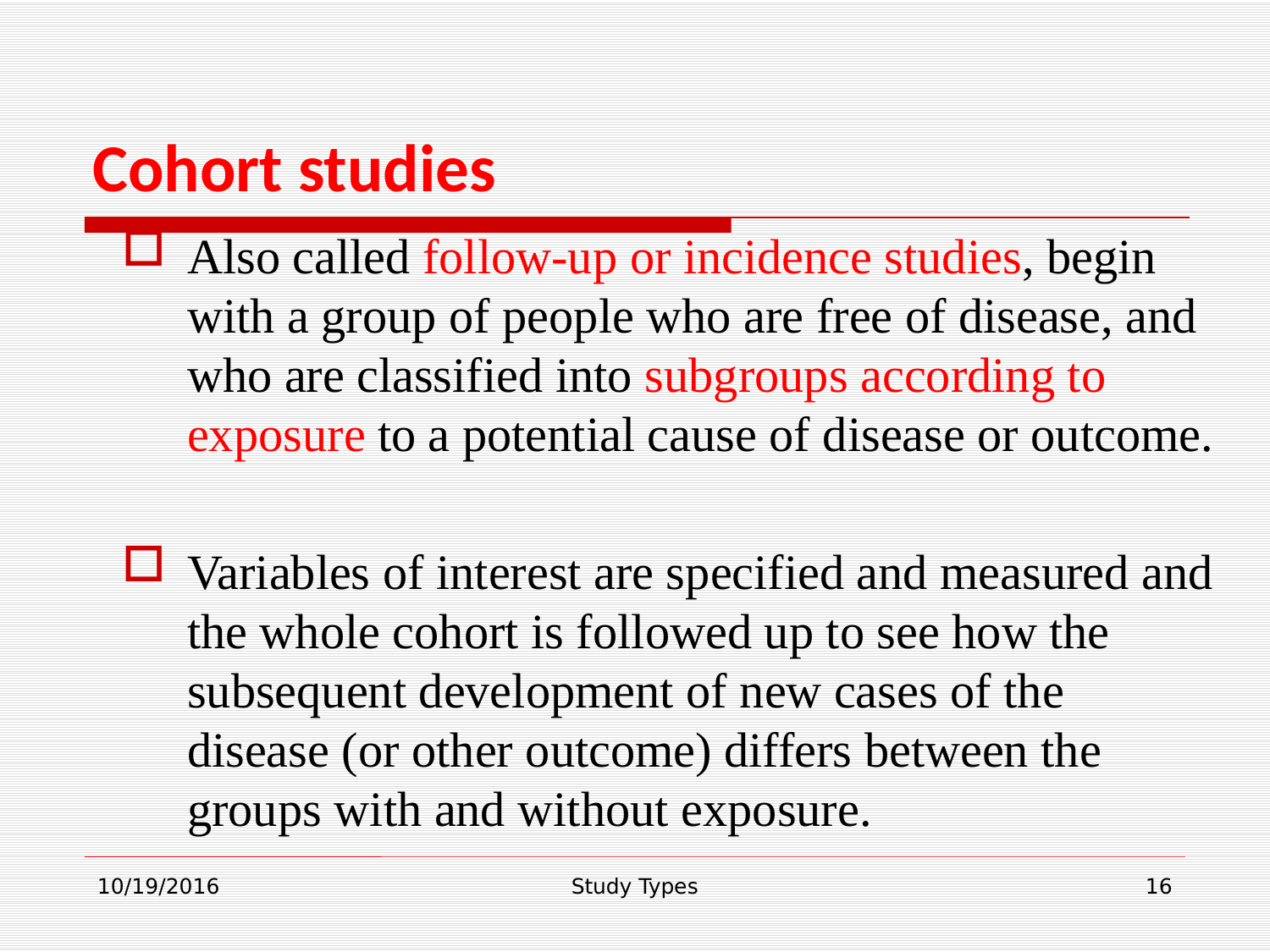

# Cohort studies
Also called follow-up or incidence studies, begin with a group of people who are free of disease, and who are classified into subgroups according to exposure to a potential cause of disease or outcome.

Variables of interest are specified and measured and the whole cohort is followed up to see how the subsequent development of new cases of the disease (or other outcome) differs between the groups with and without exposure.
10/19/2016
Study Types
16